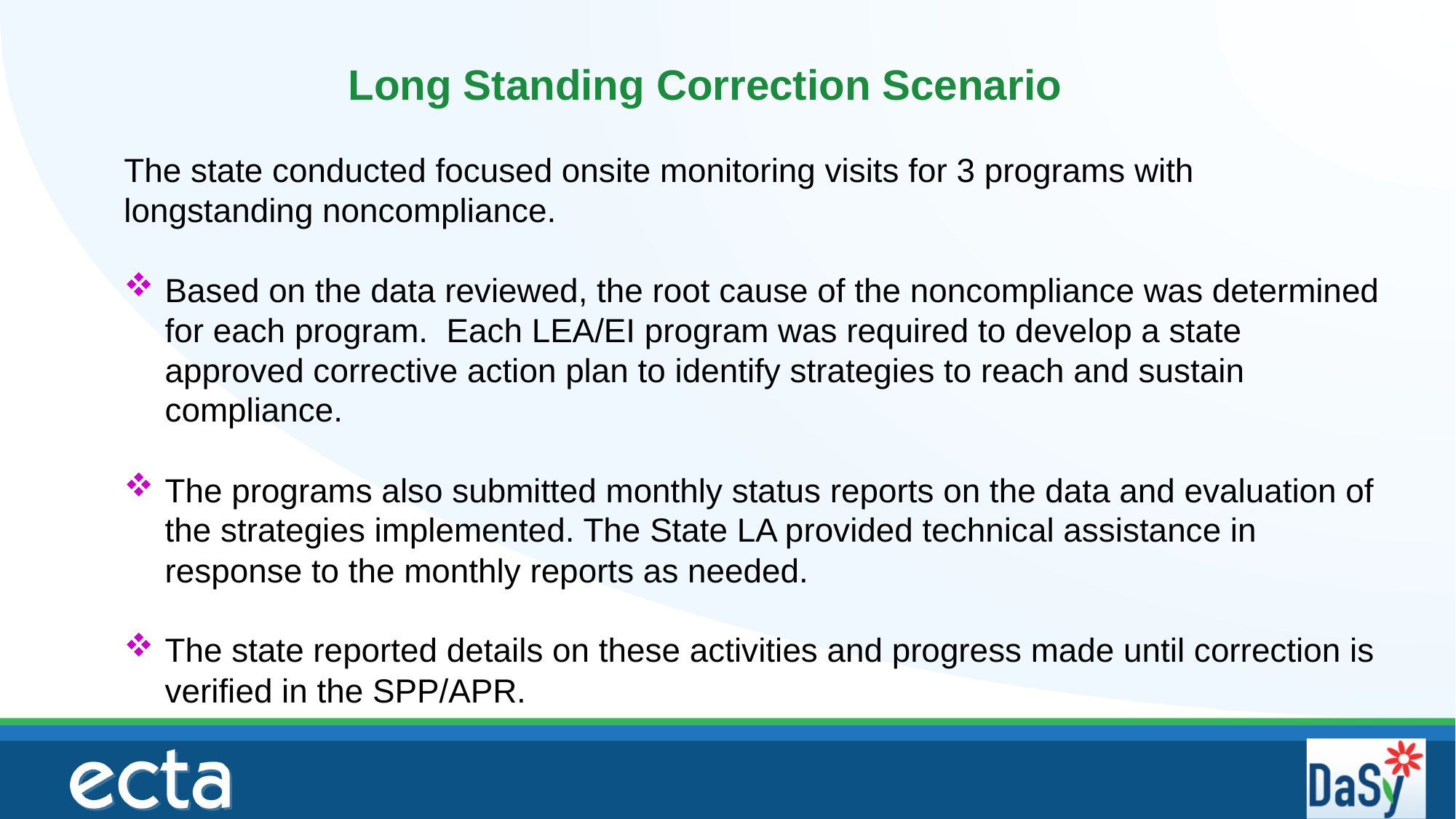

Long Standing Correction Scenario

                   Long Standing Correction Scenario

The state conducted focused onsite monitoring visits for 3 programs with longstanding noncompliance.

Based on the data reviewed, the root cause of the noncompliance was determined for each program.  Each LEA/EI program was required to develop a state approved corrective action plan to identify strategies to reach and sustain compliance.

The programs also submitted monthly status reports on the data and evaluation of the strategies implemented. The State LA provided technical assistance in response to the monthly reports as needed.

The state reported details on these activities and progress made until correction is verified in the SPP/APR.